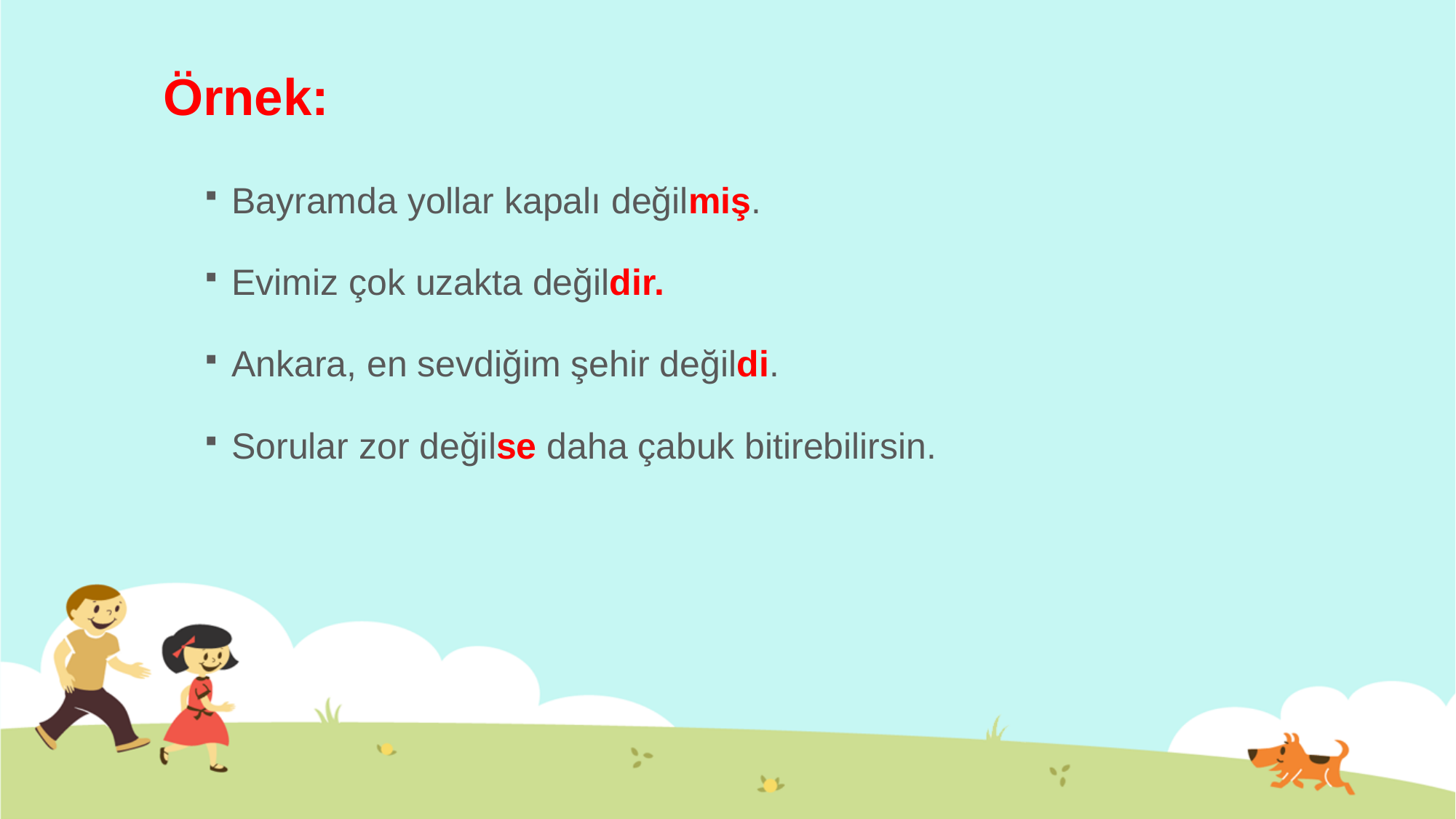

# Örnek:
Bayramda yollar kapalı değilmiş.
Evimiz çok uzakta değildir.
Ankara, en sevdiğim şehir değildi.
Sorular zor değilse daha çabuk bitirebilirsin.